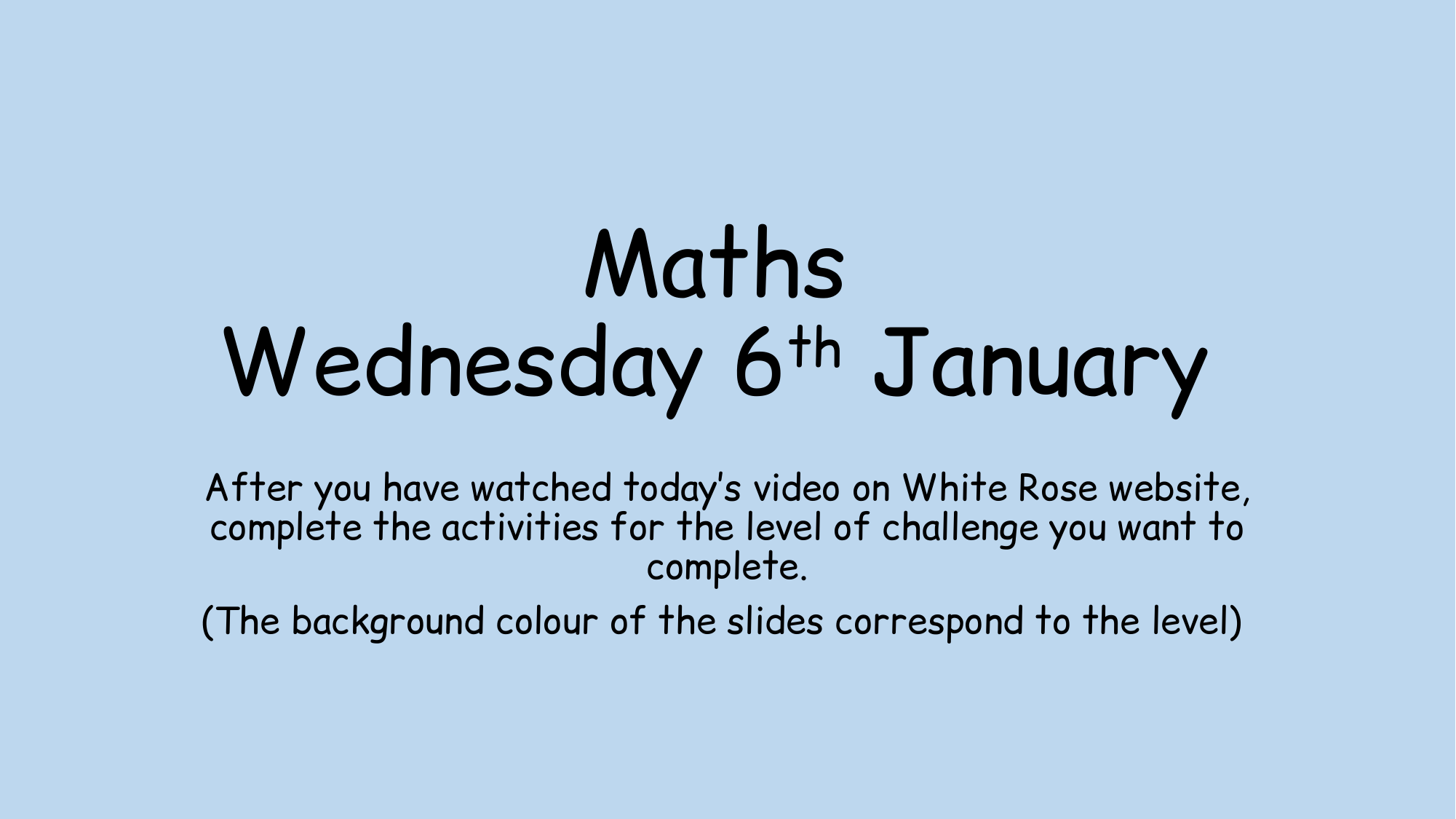

# Maths Wednesday 6th January
After you have watched today’s video on White Rose website, complete the activities for the level of challenge you want to complete.
(The background colour of the slides correspond to the level)